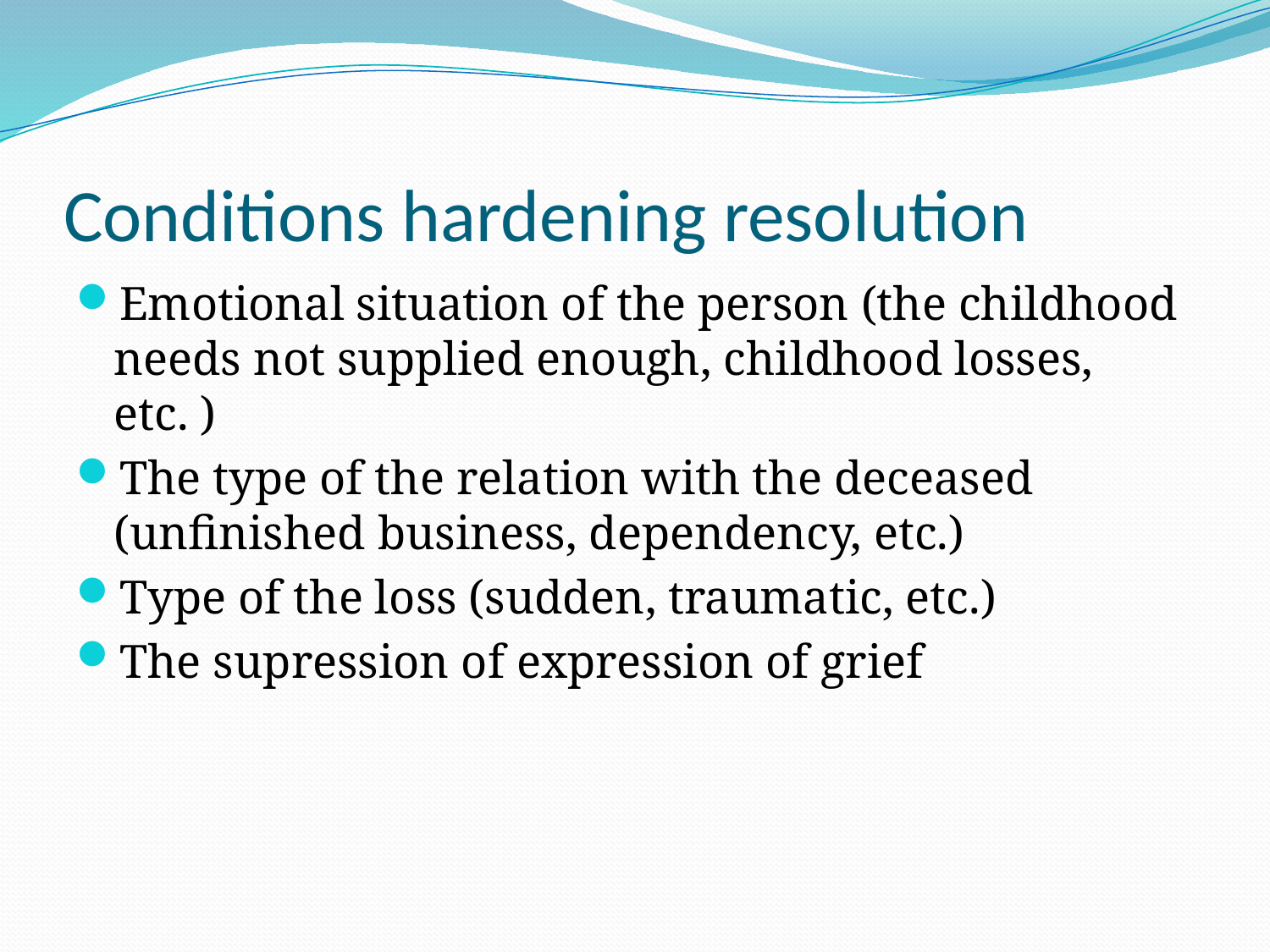

# Conditions hardening resolution
Emotional situation of the person (the childhood needs not supplied enough, childhood losses, etc. )
The type of the relation with the deceased (unfinished business, dependency, etc.)
Type of the loss (sudden, traumatic, etc.)
The supression of expression of grief